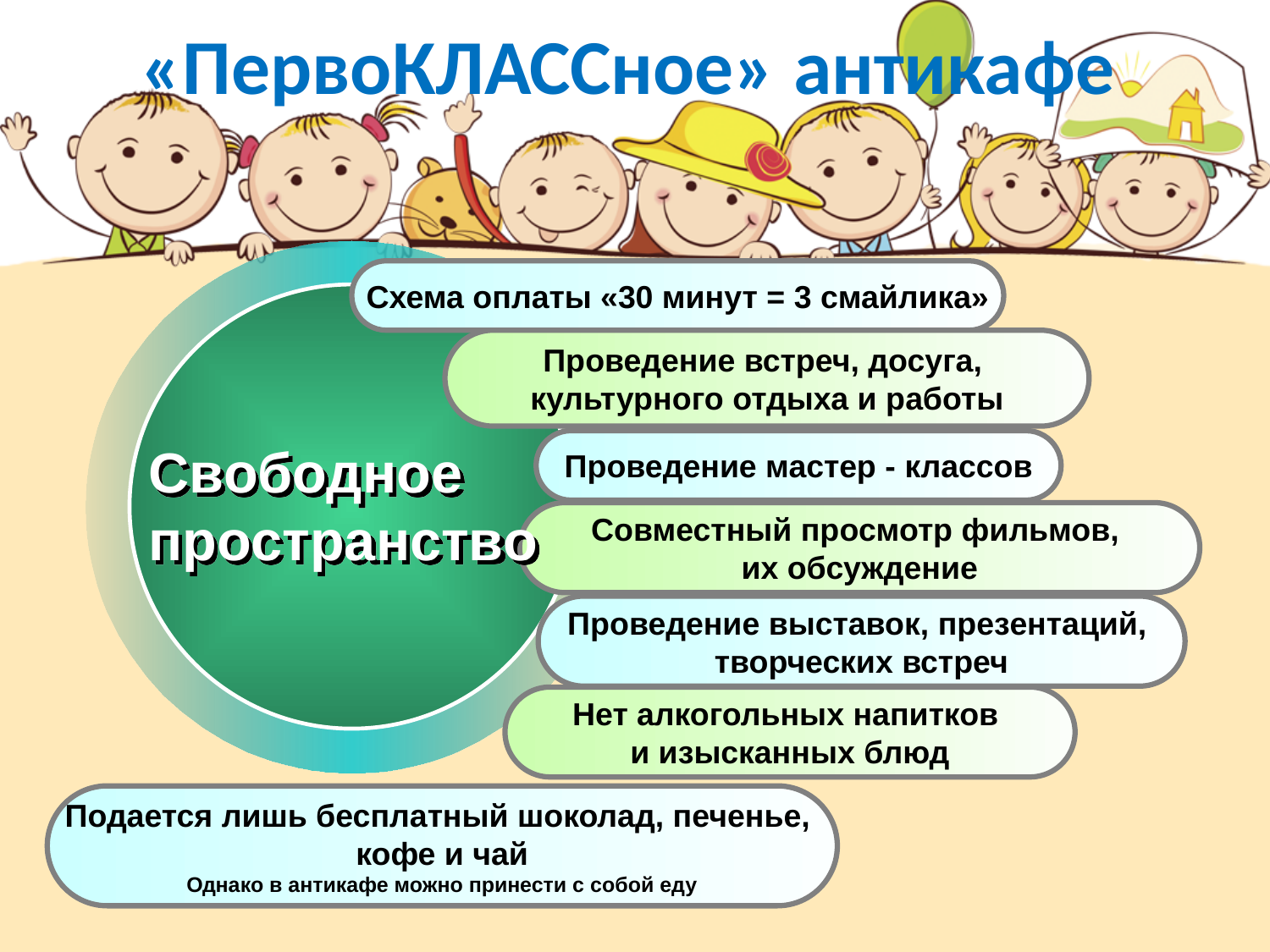

# «ПервоКЛАССное» антикафе

Схема оплаты «30 минут = 3 смайлика»

Проведение встреч, досуга,
культурного отдыха и работы
Свободное
пространство
Проведение мастер - классов
Совместный просмотр фильмов,
их обсуждение

Проведение выставок, презентаций,
творческих встреч

Нет алкогольных напитков
и изысканных блюд
Подается лишь бесплатный шоколад, печенье,
кофе и чай
Однако в антикафе можно принести с собой еду